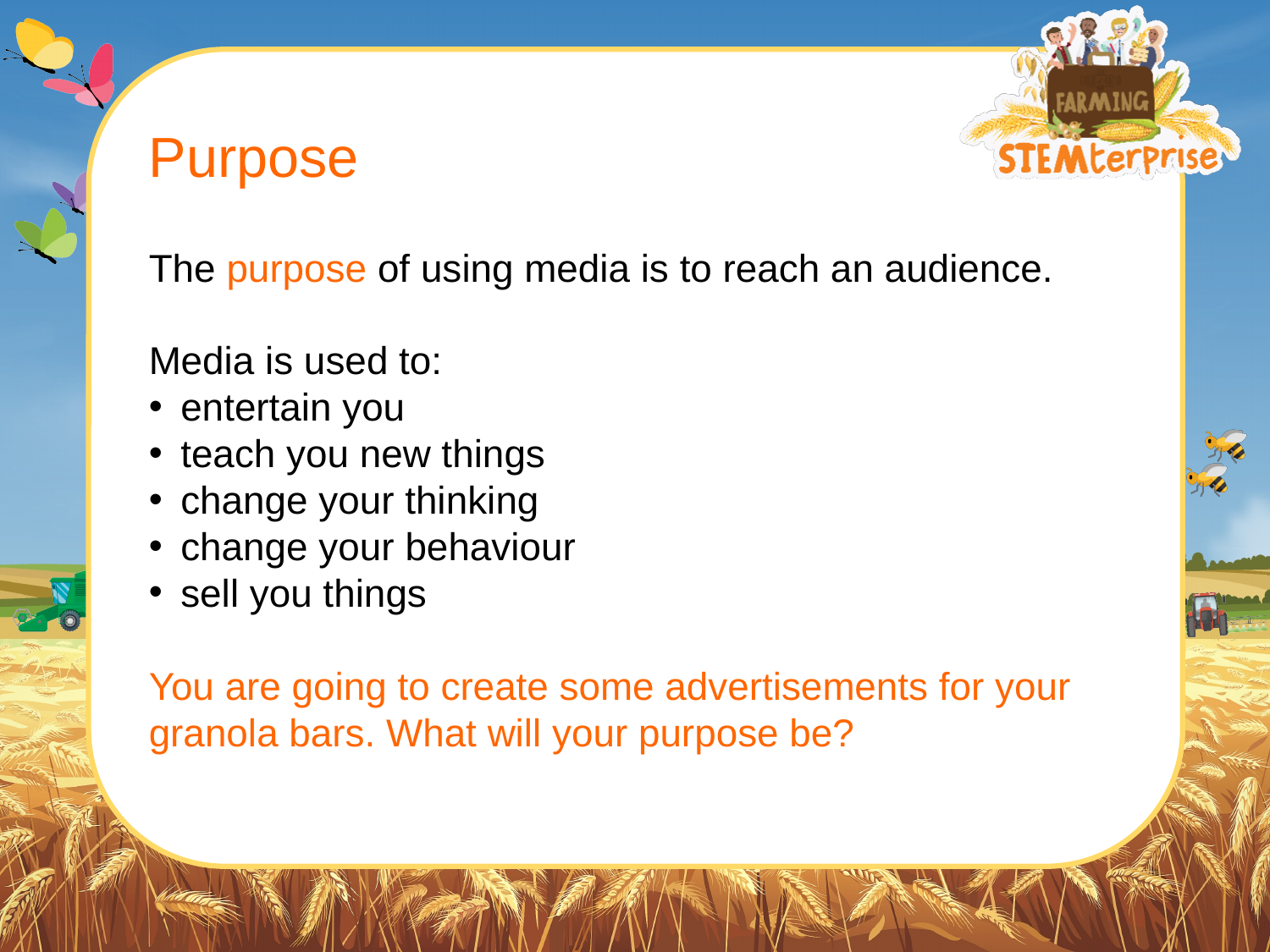

# Purpose
The purpose of using media is to reach an audience.

Media is used to:
entertain you
teach you new things
change your thinking
change your behaviour
sell you things

You are going to create some advertisements for your granola bars. What will your purpose be?